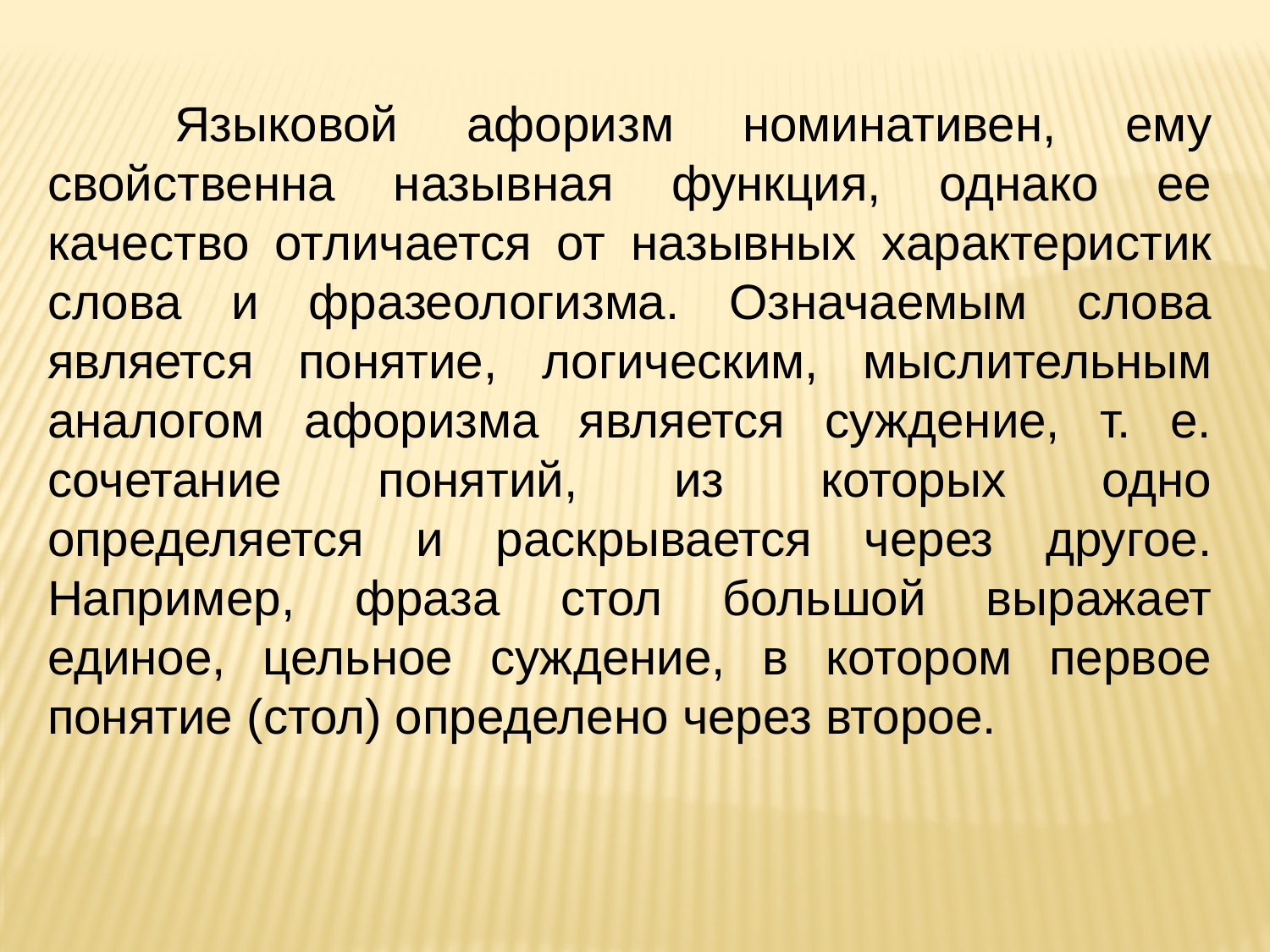

Языковой афоризм номинативен, ему свойственна назывная функция, однако ее качество отличается от назывных характеристик слова и фразеологизма. Означаемым слова является понятие, логическим, мыслительным аналогом афоризма является суждение, т. е. сочетание понятий, из которых одно определяется и раскрывается через другое. Например, фраза стол большой выражает единое, цельное суждение, в котором первое понятие (стол) определено через второе.